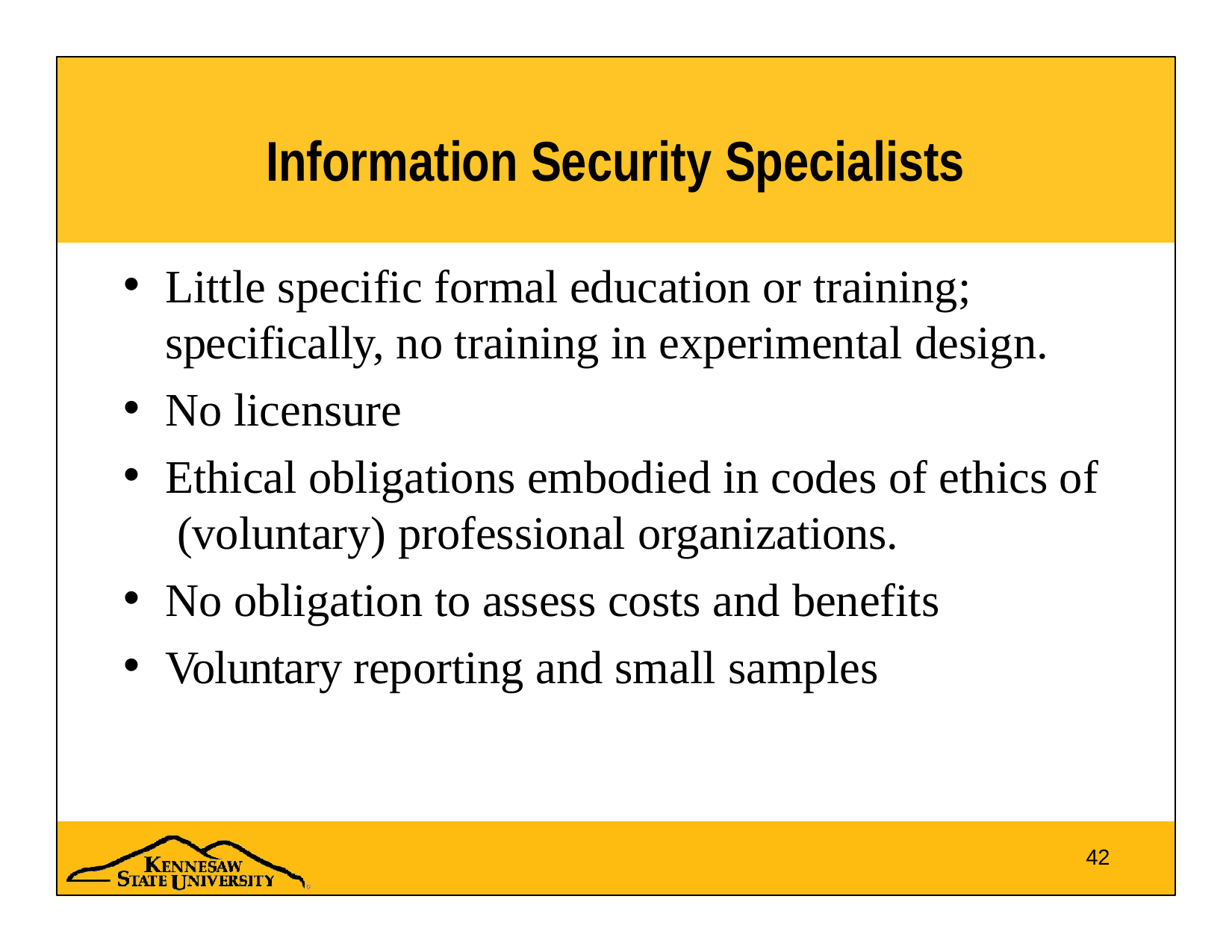

# Information Security Specialists
Little specific formal education or training;  specifically, no training in experimental design.
No licensure
Ethical obligations embodied in codes of ethics of  (voluntary) professional organizations.
No obligation to assess costs and benefits
Voluntary reporting and small samples

42